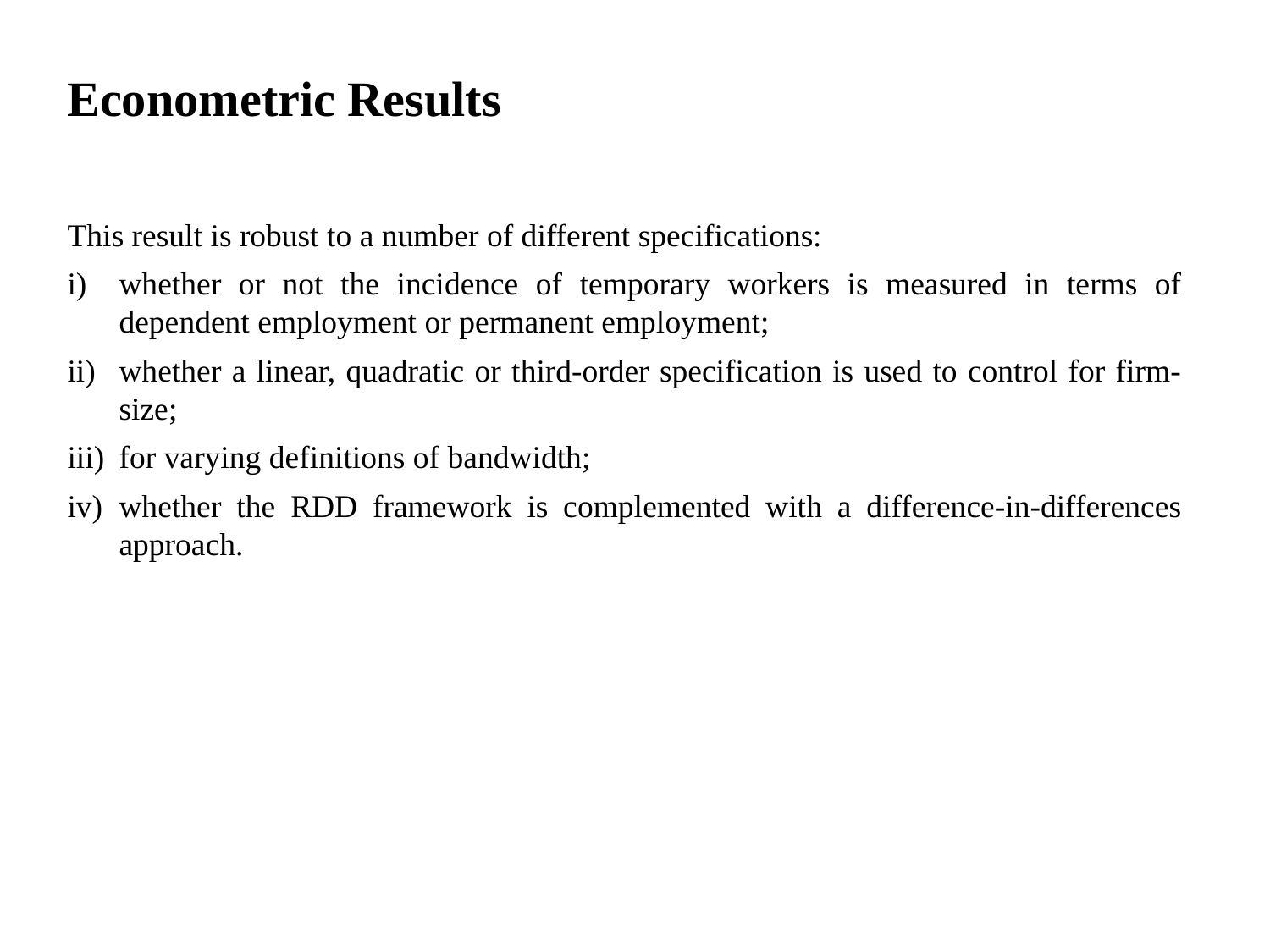

Econometric Results
This result is robust to a number of different specifications:
whether or not the incidence of temporary workers is measured in terms of dependent employment or permanent employment;
whether a linear, quadratic or third-order specification is used to control for firm-size;
for varying definitions of bandwidth;
whether the RDD framework is complemented with a difference-in-differences approach.